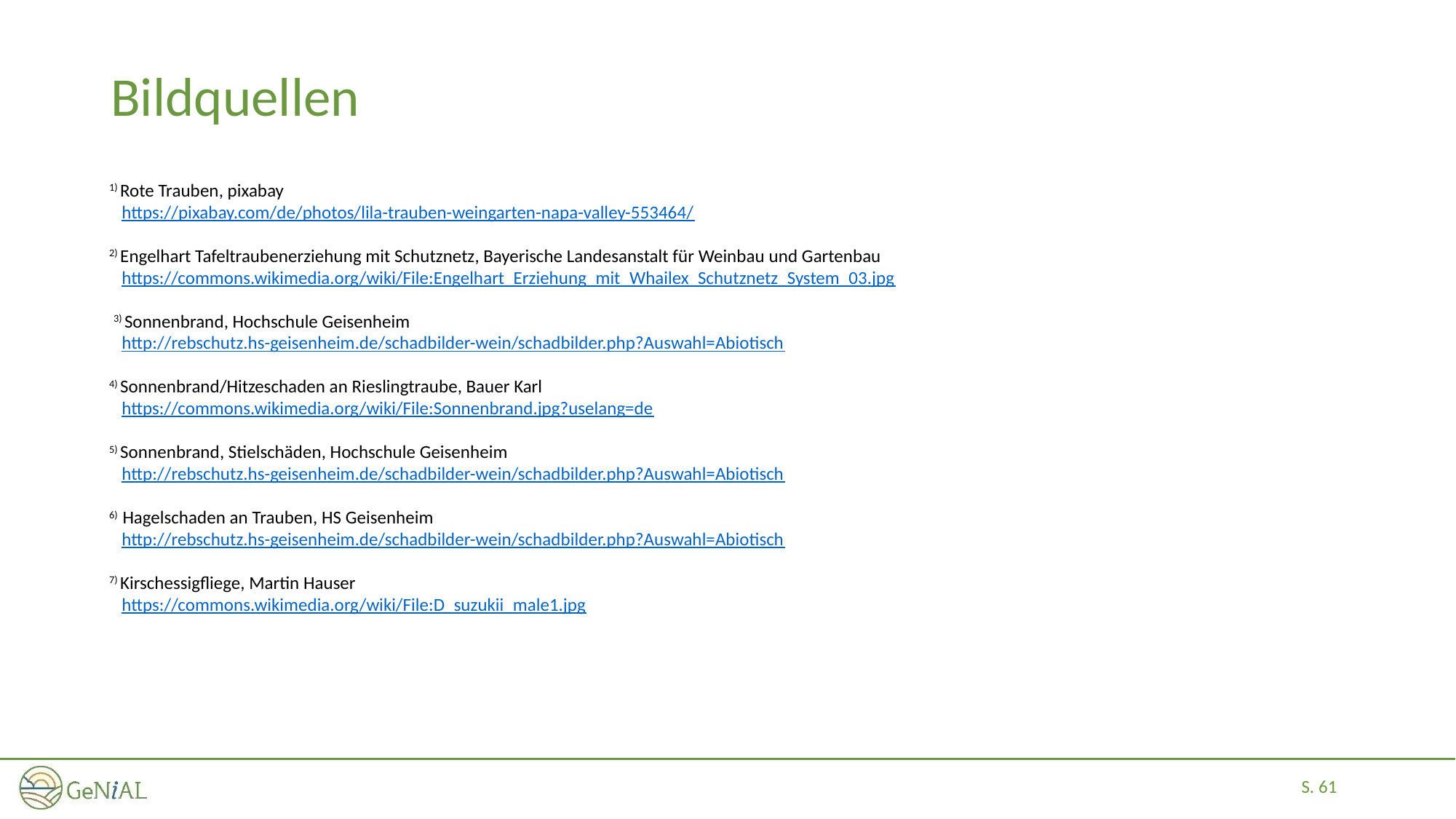

# Bildquellen
1) Rote Trauben, pixabay
   https://pixabay.com/de/photos/lila-trauben-weingarten-napa-valley-553464/

2) Engelhart Tafeltraubenerziehung mit Schutznetz, Bayerische Landesanstalt für Weinbau und Gartenbau
   https://commons.wikimedia.org/wiki/File:Engelhart_Erziehung_mit_Whailex_Schutznetz_System_03.jpg

 3) Sonnenbrand, Hochschule Geisenheim
   http://rebschutz.hs-geisenheim.de/schadbilder-wein/schadbilder.php?Auswahl=Abiotisch

4) Sonnenbrand/Hitzeschaden an Rieslingtraube, Bauer Karl
   https://commons.wikimedia.org/wiki/File:Sonnenbrand.jpg?uselang=de

5) Sonnenbrand, Stielschäden, Hochschule Geisenheim
   http://rebschutz.hs-geisenheim.de/schadbilder-wein/schadbilder.php?Auswahl=Abiotisch

6)  Hagelschaden an Trauben, HS Geisenheim
   http://rebschutz.hs-geisenheim.de/schadbilder-wein/schadbilder.php?Auswahl=Abiotisch

7) Kirschessigfliege, Martin Hauser
   https://commons.wikimedia.org/wiki/File:D_suzukii_male1.jpg